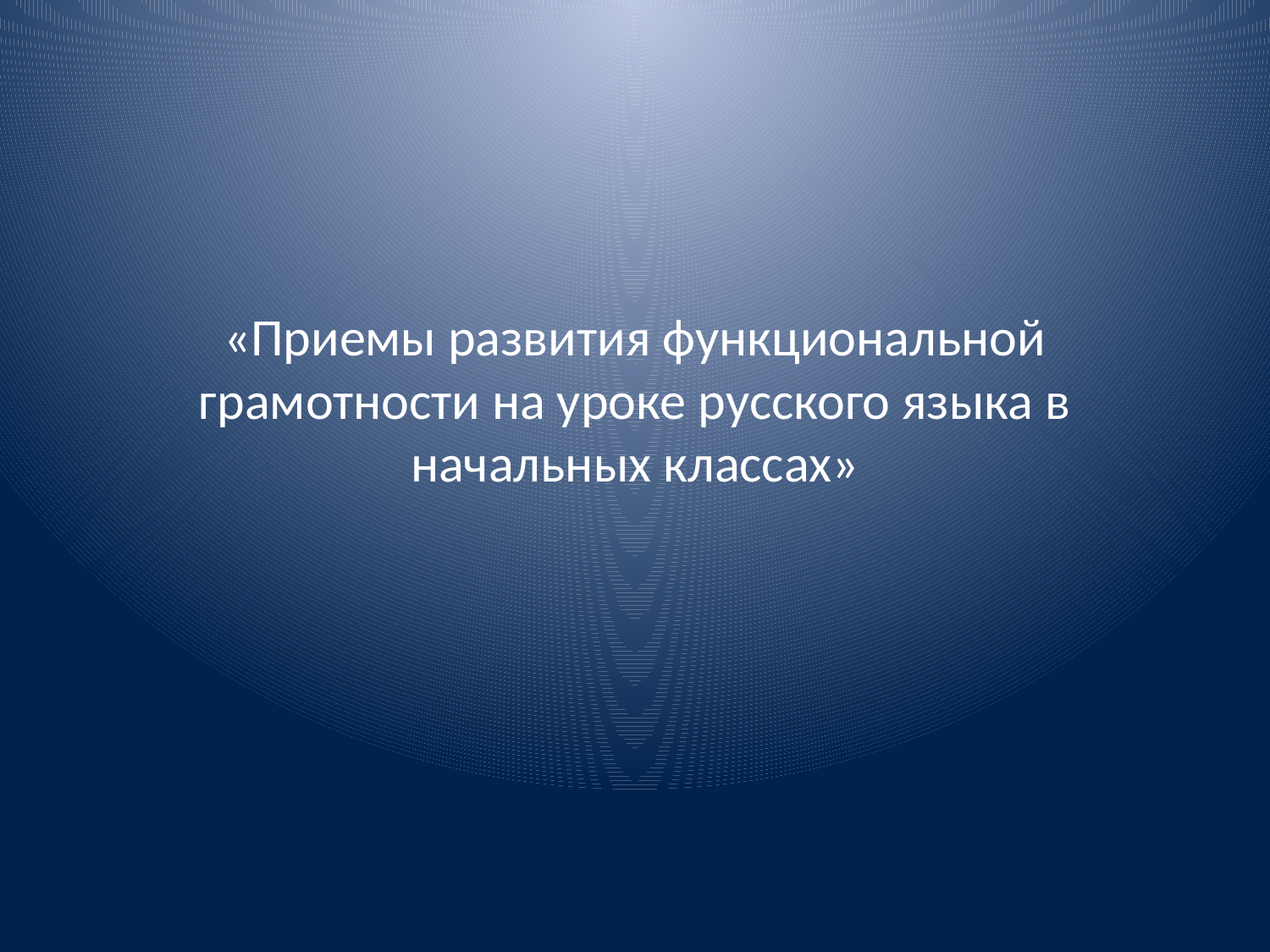

# «Приемы развития функциональной грамотности на уроке русского языка в начальных классах»